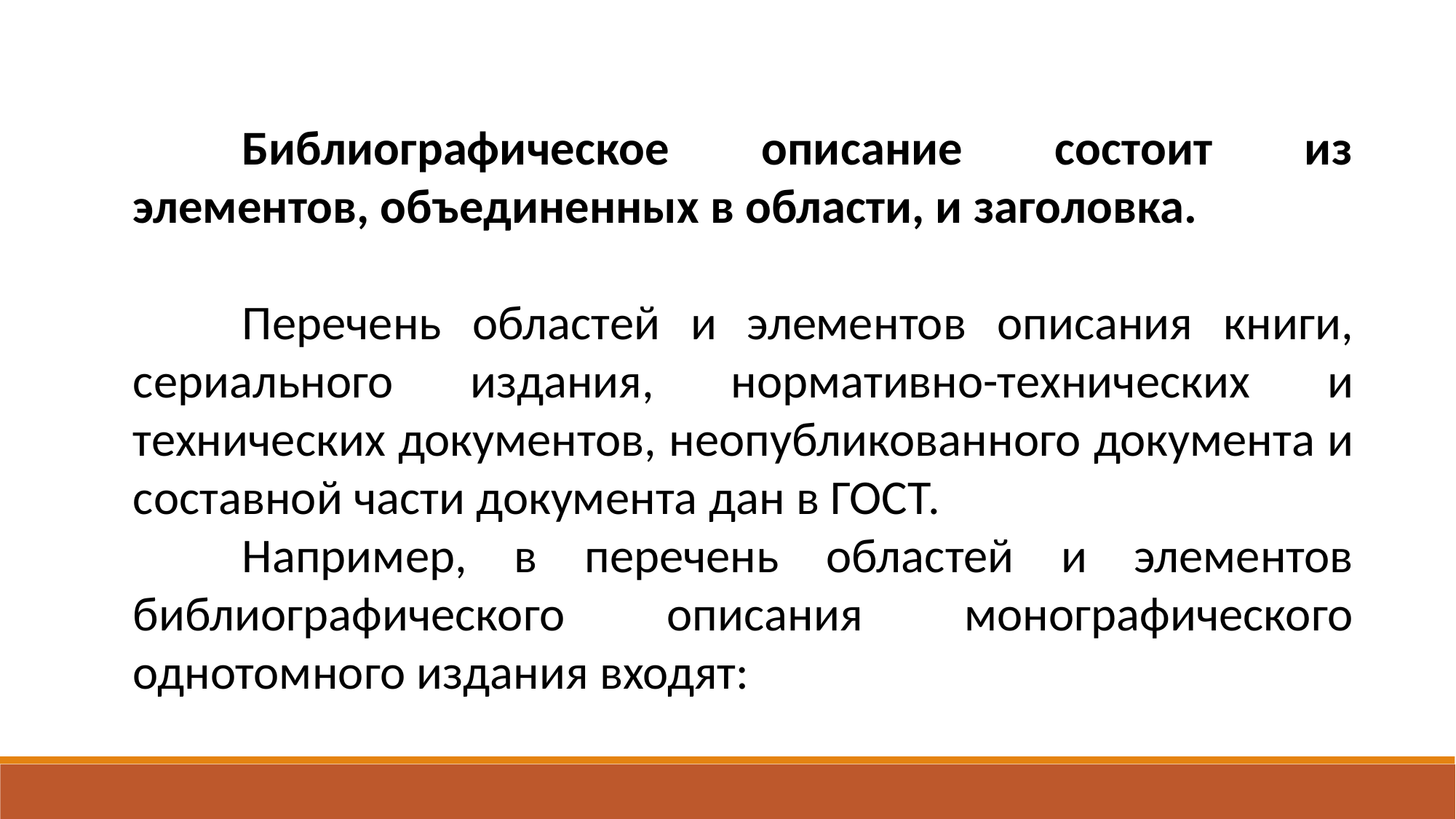

Библиографическое описание состоит из элементов, объединенных в области, и заголовка.

	Перечень областей и элементов описания книги, сериального издания, нормативно-технических и технических документов, неопубликованного документа и составной части документа дан в ГОСТ.
	Например, в перечень областей и элементов библиографического описания монографического однотомного издания входят: